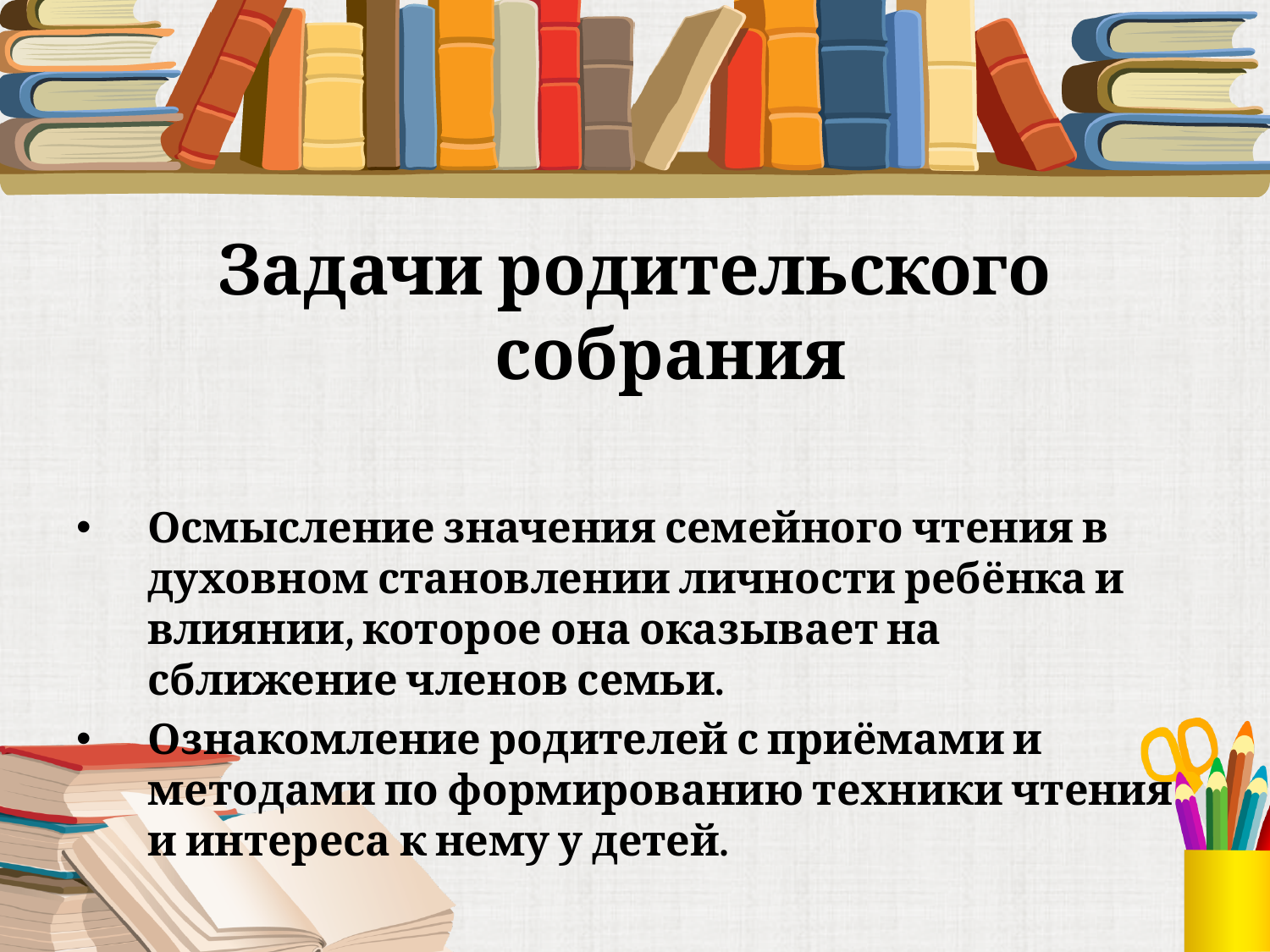

#
Задачи родительского собрания

Осмысление значения семейного чтения в духовном становлении личности ребёнка и влиянии, которое она оказывает на сближение членов семьи.
Ознакомление родителей с приёмами и методами по формированию техники чтения и интереса к нему у детей.